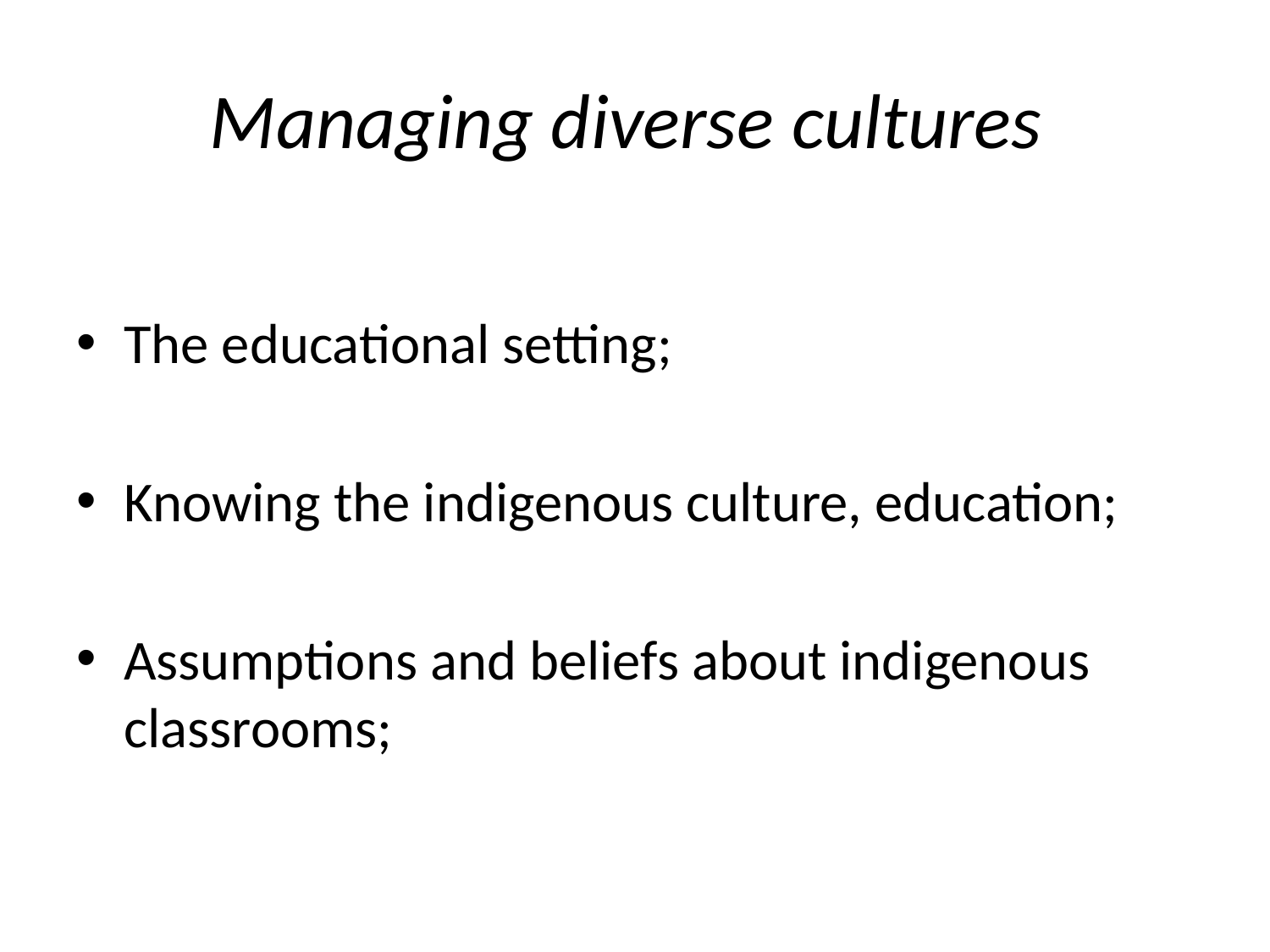

# Managing diverse cultures

The educational setting;

Knowing the indigenous culture, education;

Assumptions and beliefs about indigenous classrooms;